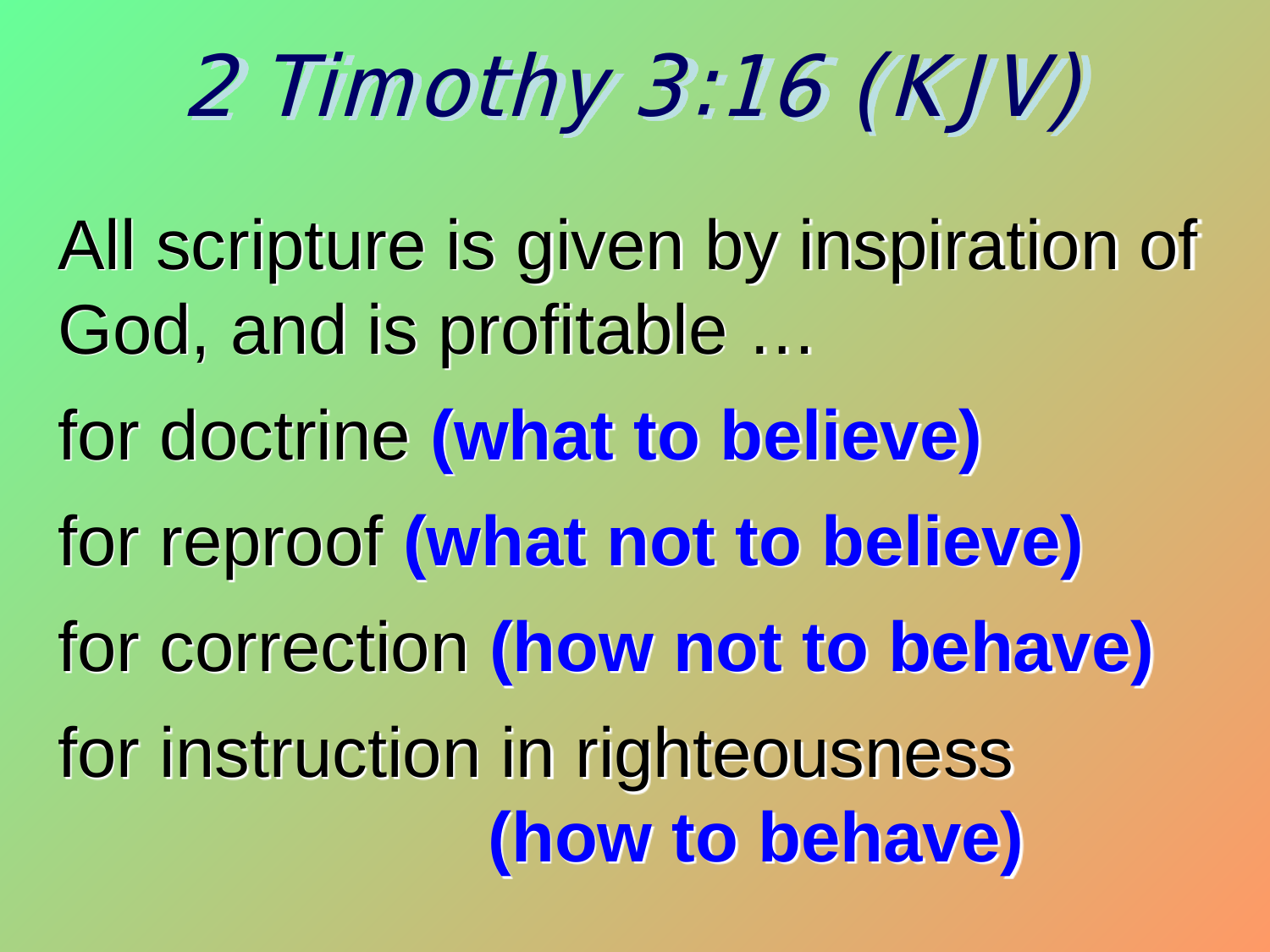

2 Timothy 3:16 (KJV)
All scripture is given by inspiration of God, and is profitable …

for doctrine (what to believe)

for reproof (what not to believe)

for correction (how not to behave)

for instruction in righteousness
			   (how to behave)